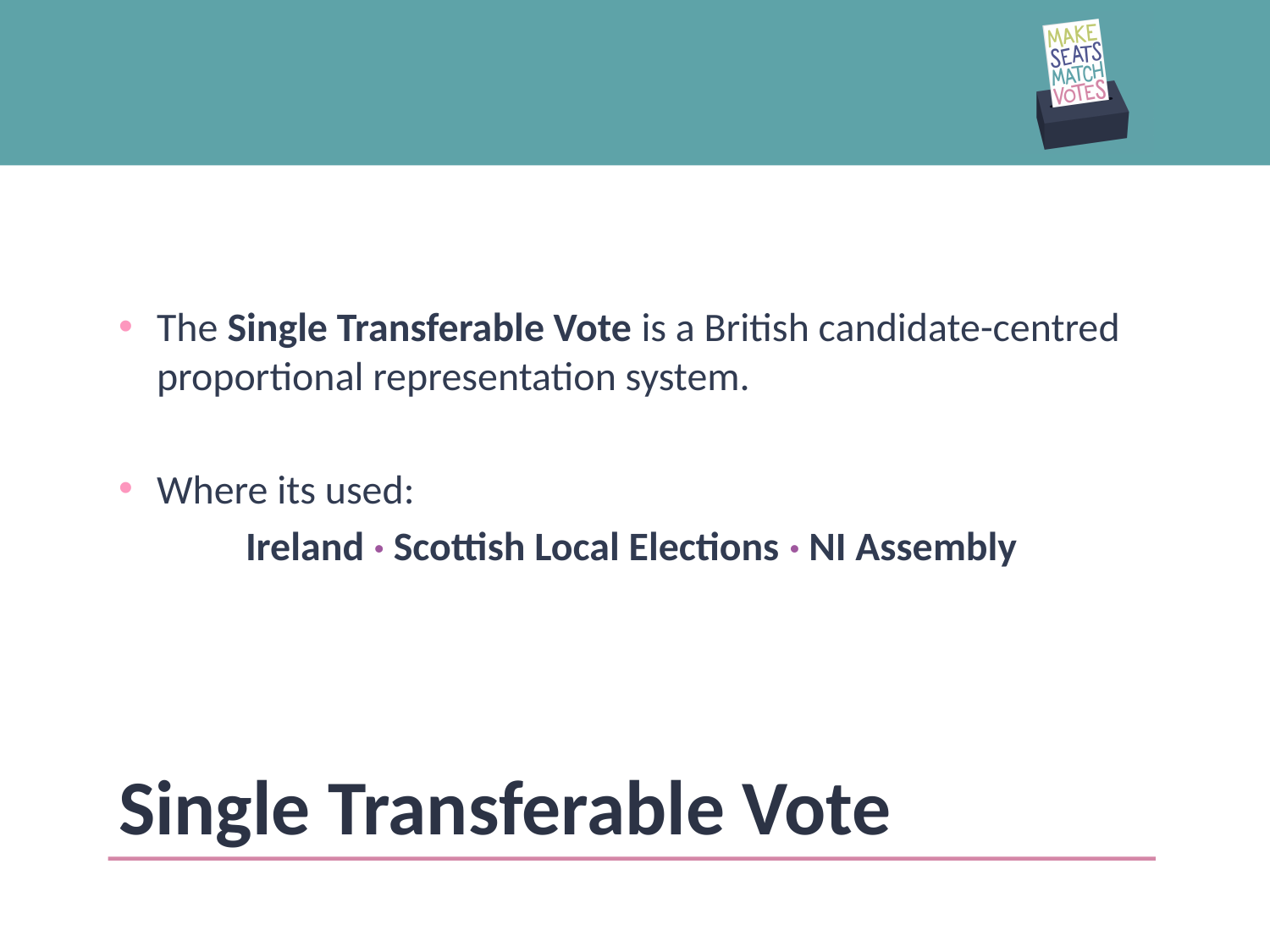

The Single Transferable Vote is a British candidate-centred proportional representation system.

Where its used:
   	Ireland · Scottish Local Elections · NI Assembly
# Single Transferable Vote